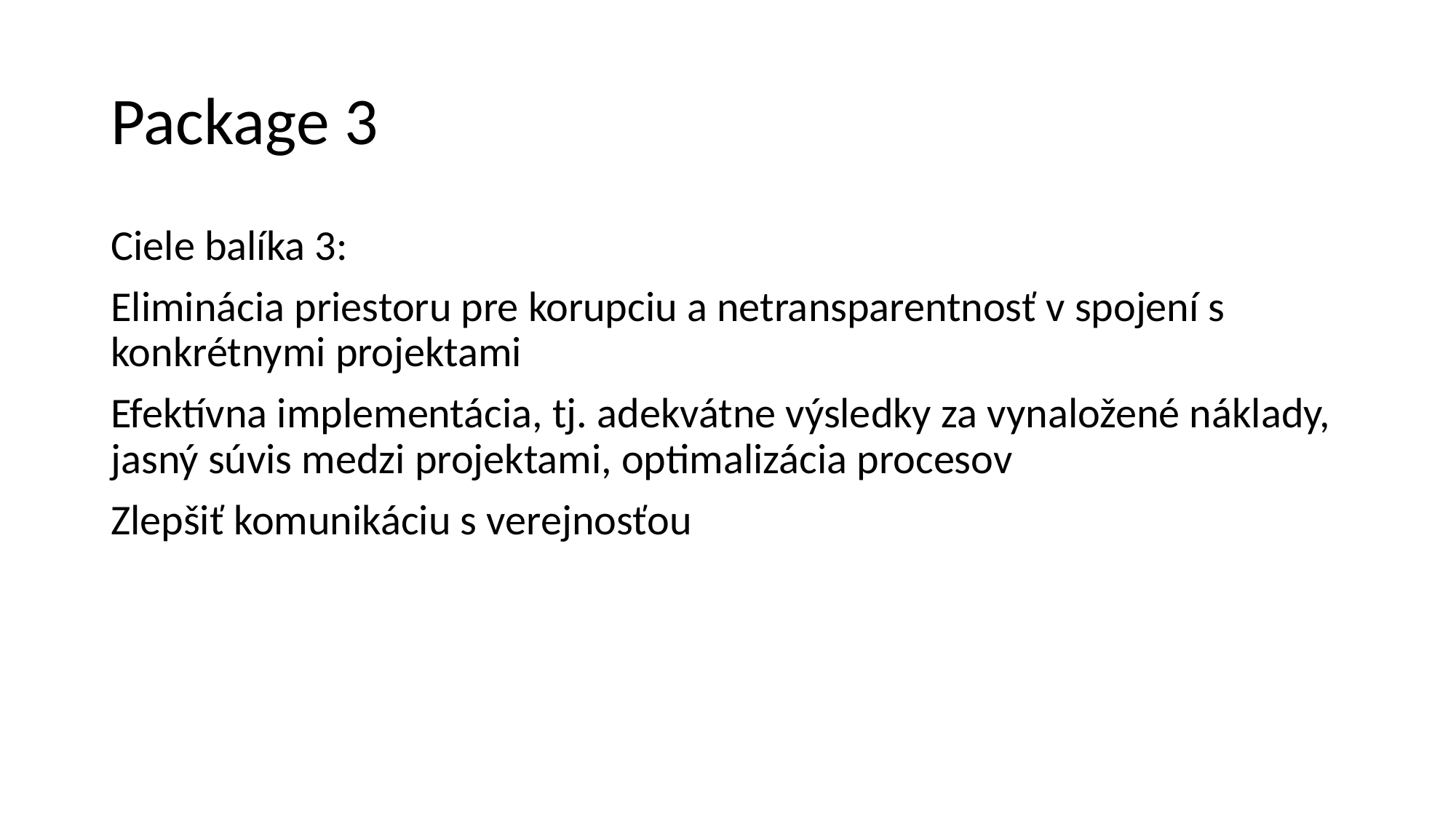

# Package 3
Ciele balíka 3:
Eliminácia priestoru pre korupciu a netransparentnosť v spojení s konkrétnymi projektami
Efektívna implementácia, tj. adekvátne výsledky za vynaložené náklady, jasný súvis medzi projektami, optimalizácia procesov
Zlepšiť komunikáciu s verejnosťou